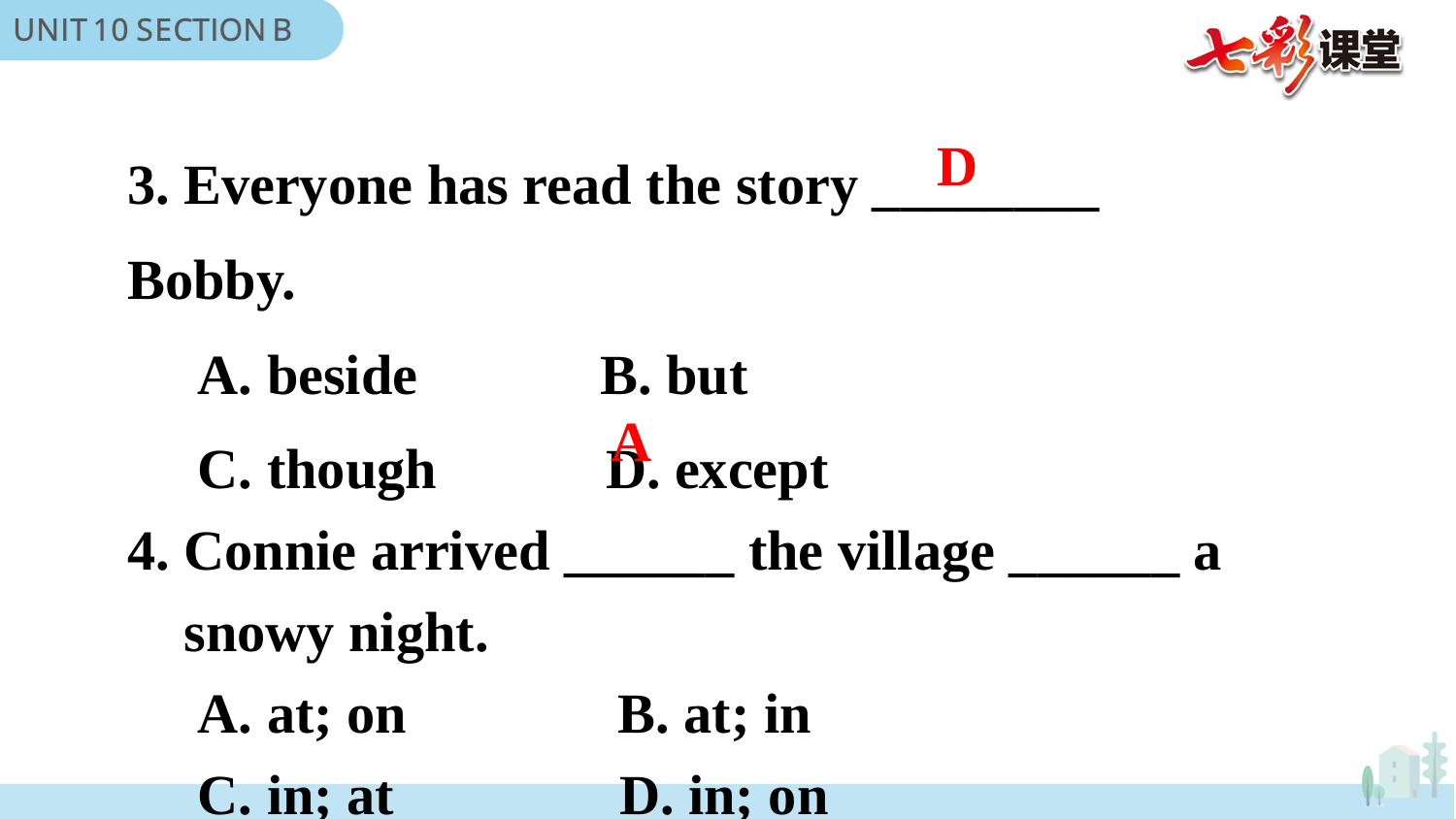

3. Everyone has read the story ________ Bobby.
     A. beside             B. but
     C. though            D. except
4. Connie arrived ______ the village ______ a
    snowy night.
     A. at; on               B. at; in
     C. in; at                D. in; on
D
A